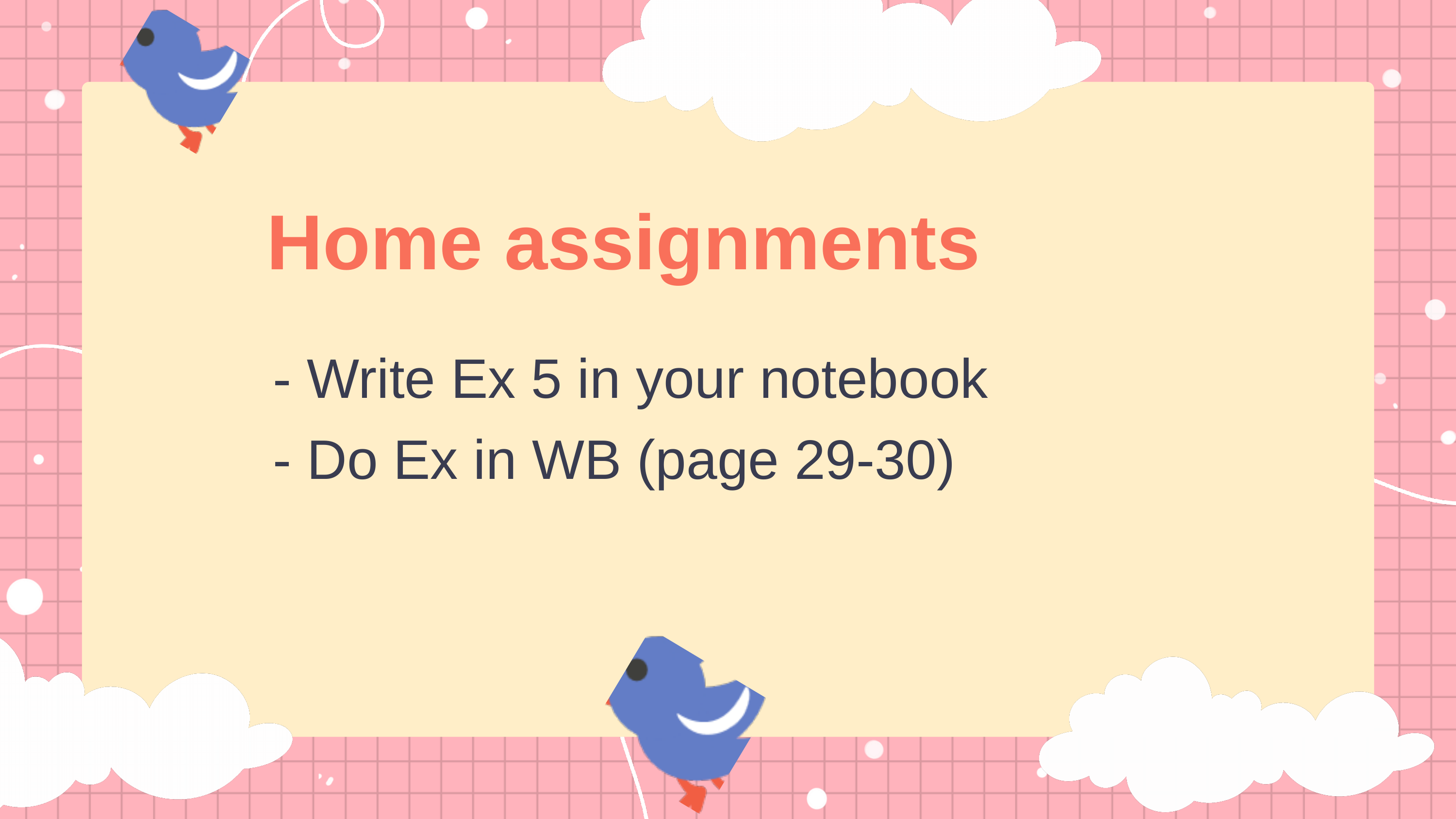

Home assignments

- Write Ex 5 in your notebook
- Do Ex in WB (page 29-30)